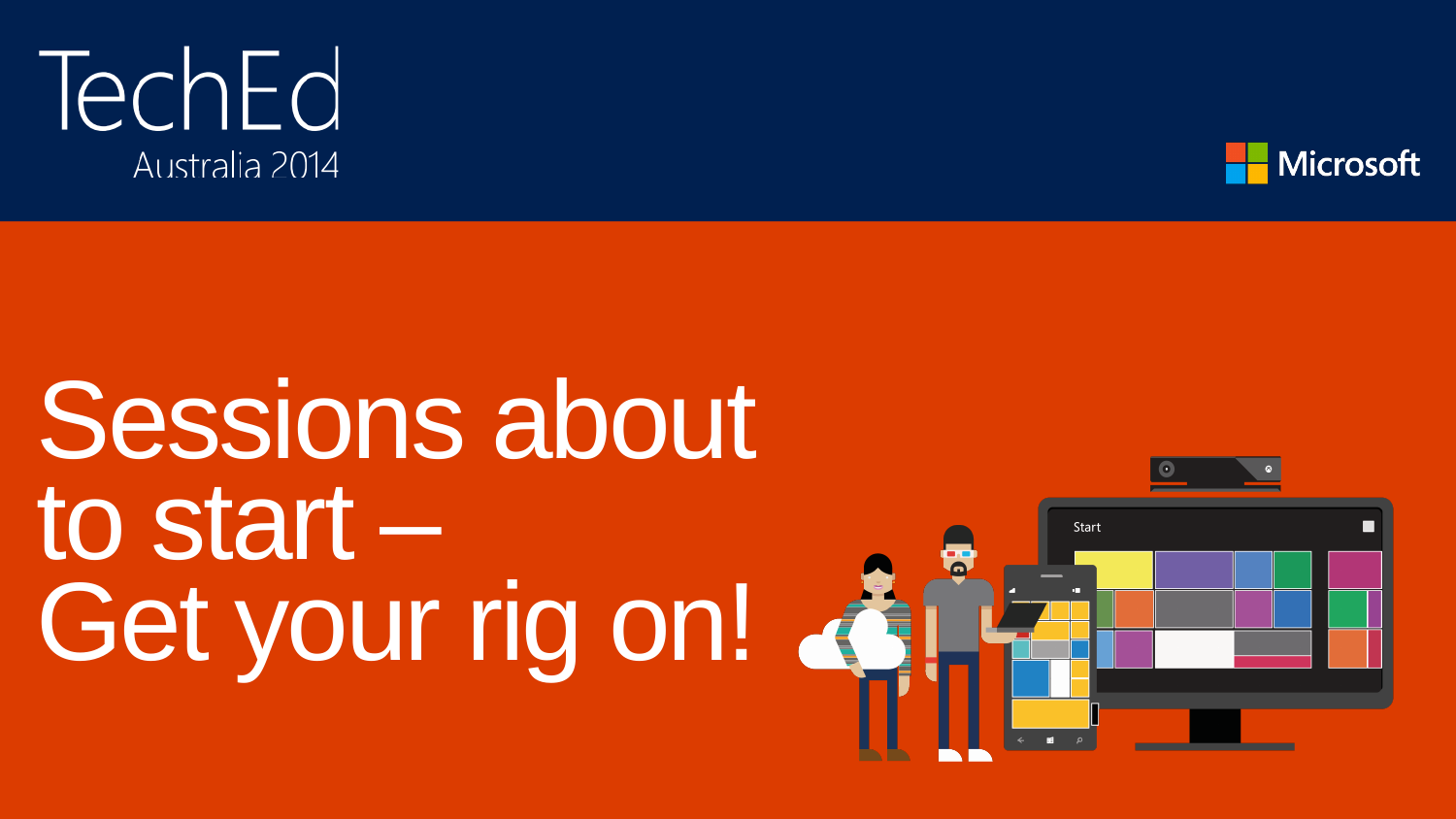

Sessions about
to start –
Get your rig on!